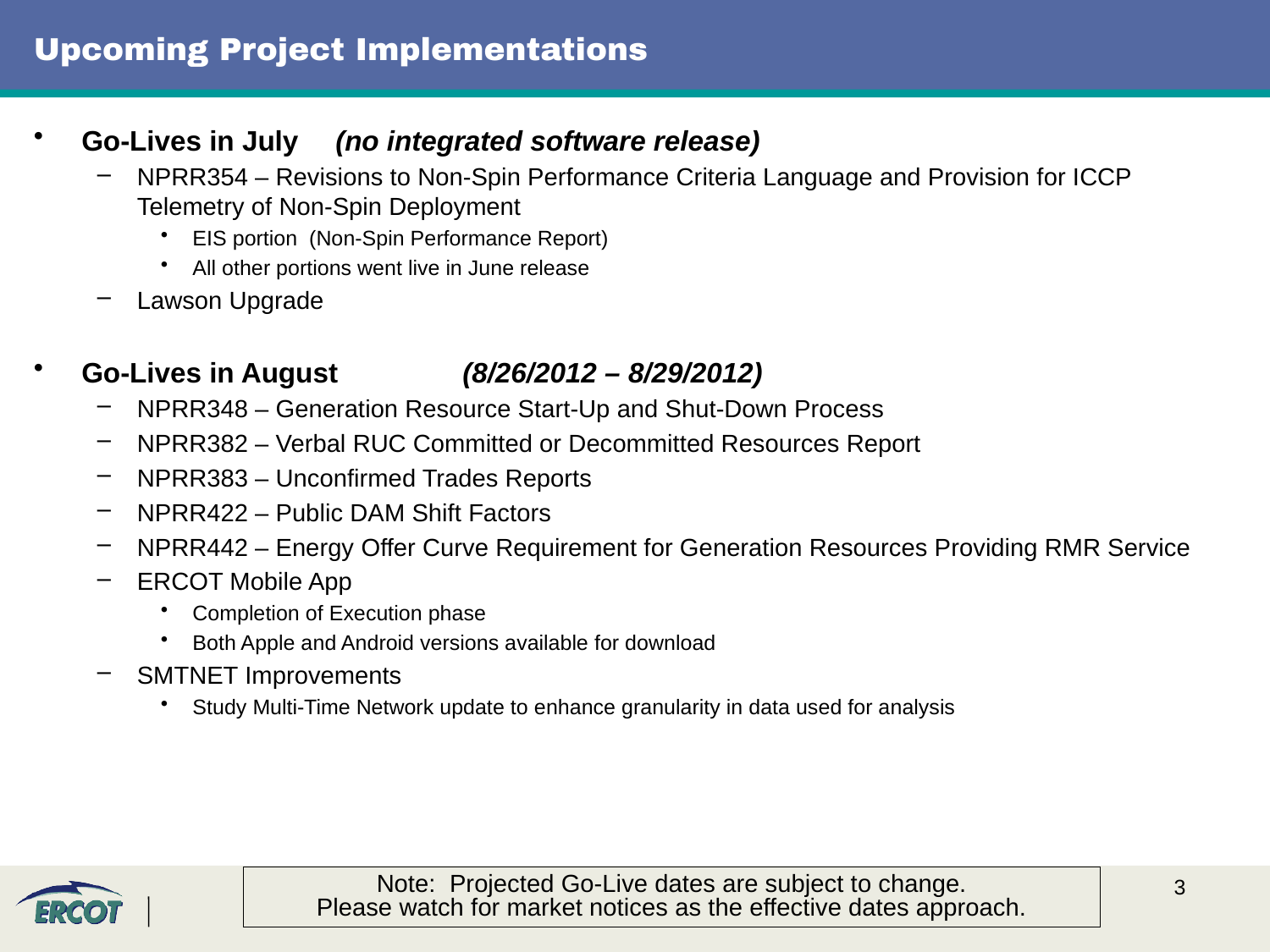

# Upcoming Project Implementations
Go-Lives in July	(no integrated software release)
NPRR354 – Revisions to Non-Spin Performance Criteria Language and Provision for ICCP Telemetry of Non-Spin Deployment
EIS portion  (Non-Spin Performance Report)
All other portions went live in June release
Lawson Upgrade

Go-Lives in August	(8/26/2012 – 8/29/2012)
NPRR348 – Generation Resource Start-Up and Shut-Down Process
NPRR382 – Verbal RUC Committed or Decommitted Resources Report
NPRR383 – Unconfirmed Trades Reports
NPRR422 – Public DAM Shift Factors
NPRR442 – Energy Offer Curve Requirement for Generation Resources Providing RMR Service
ERCOT Mobile App
Completion of Execution phase
Both Apple and Android versions available for download
SMTNET Improvements
Study Multi-Time Network update to enhance granularity in data used for analysis

Note:  Projected Go-Live dates are subject to change.
Please watch for market notices as the effective dates approach.